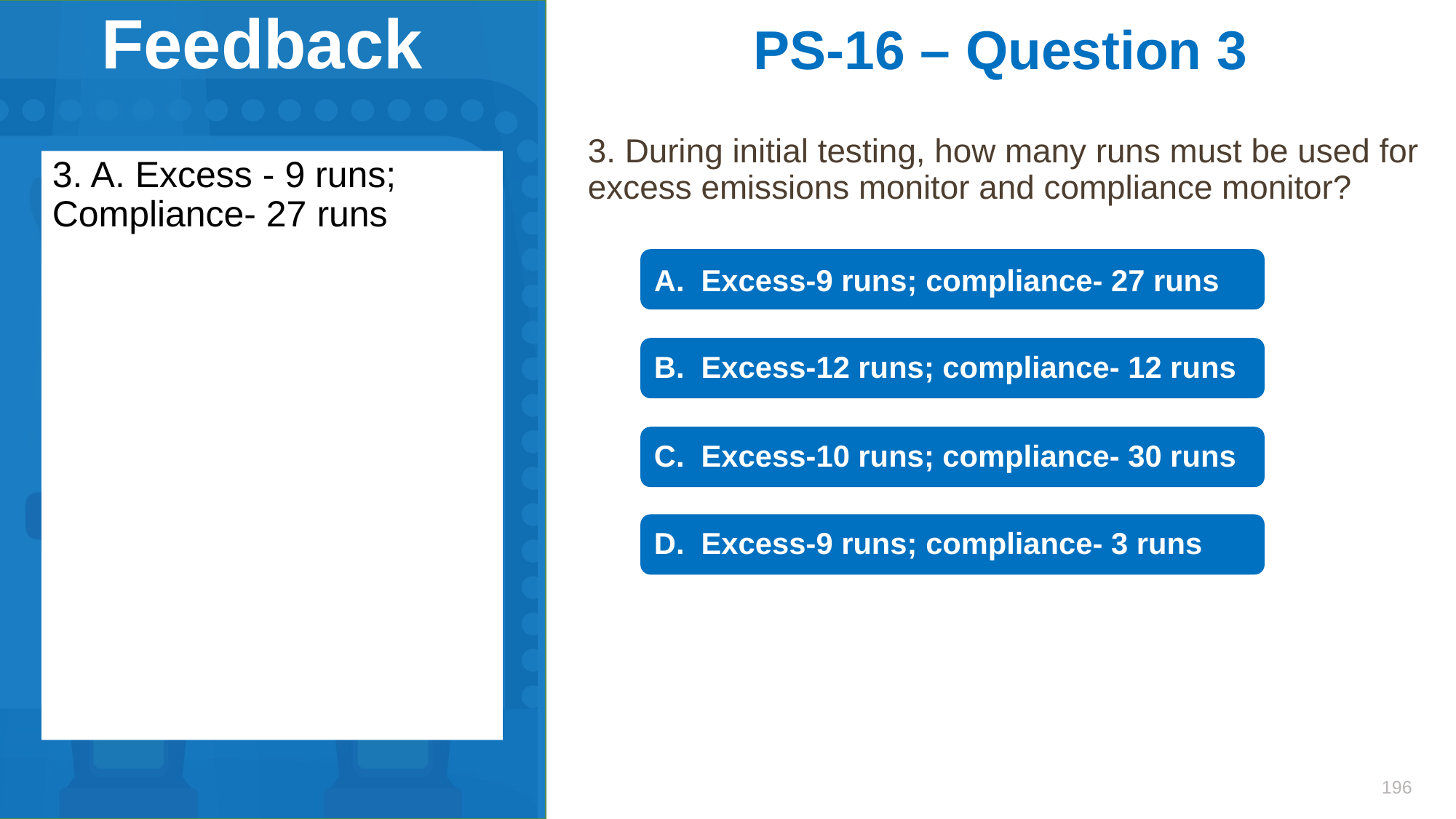

PS-16 – Question 3
3. During initial testing, how many runs must be used for excess emissions monitor and compliance monitor?

3. A. Excess - 9 runs; Compliance- 27 runs

A.  Excess-9 runs; compliance- 27 runs
B.  Excess-12 runs; compliance- 12 runs
C.  Excess-10 runs; compliance- 30 runs
D.  Excess-9 runs; compliance- 3 runs
196